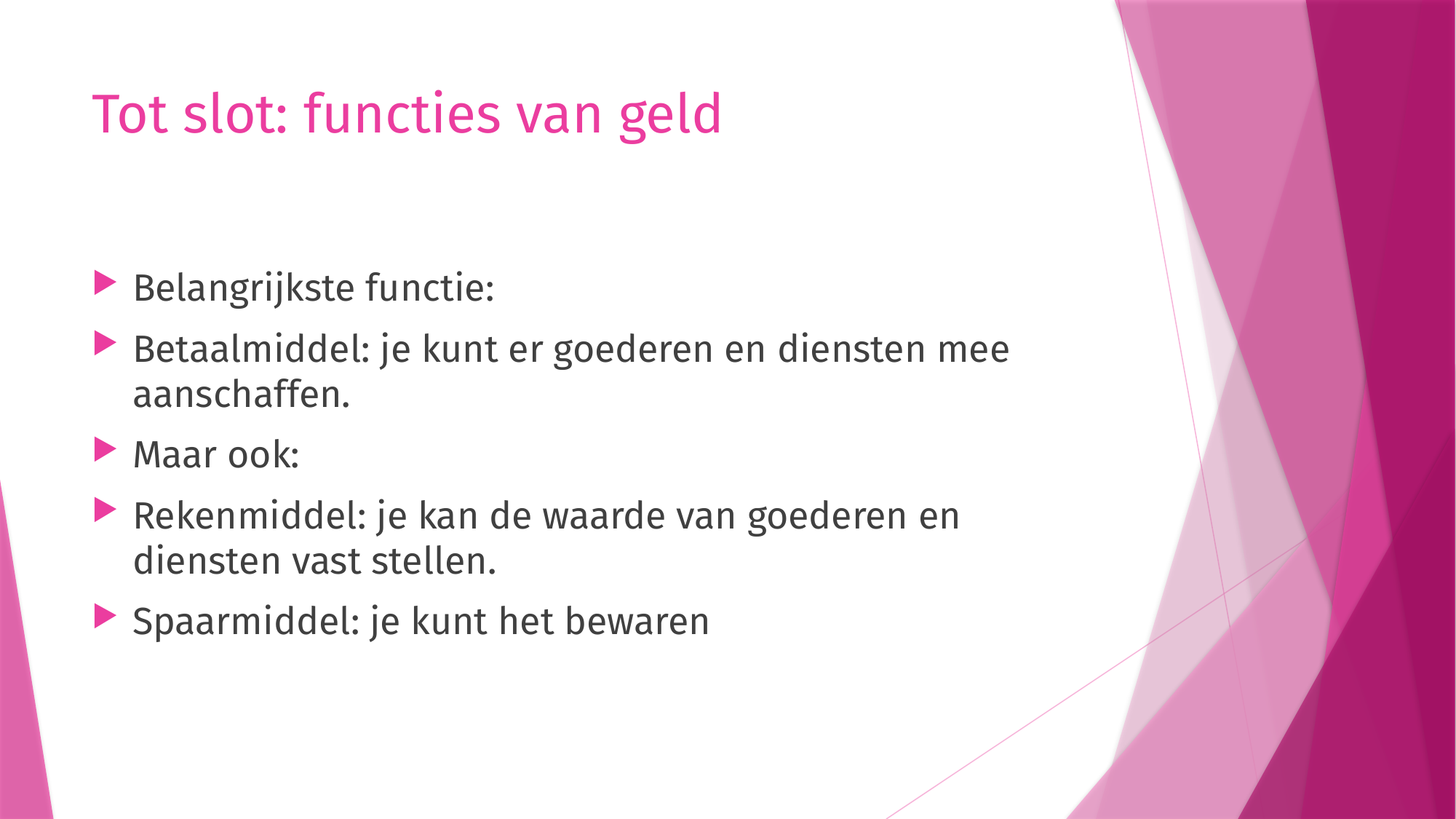

# Tot slot: functies van geld
Belangrijkste functie:
Betaalmiddel: je kunt er goederen en diensten mee aanschaffen.
Maar ook:
Rekenmiddel: je kan de waarde van goederen en diensten vast stellen.
Spaarmiddel: je kunt het bewaren